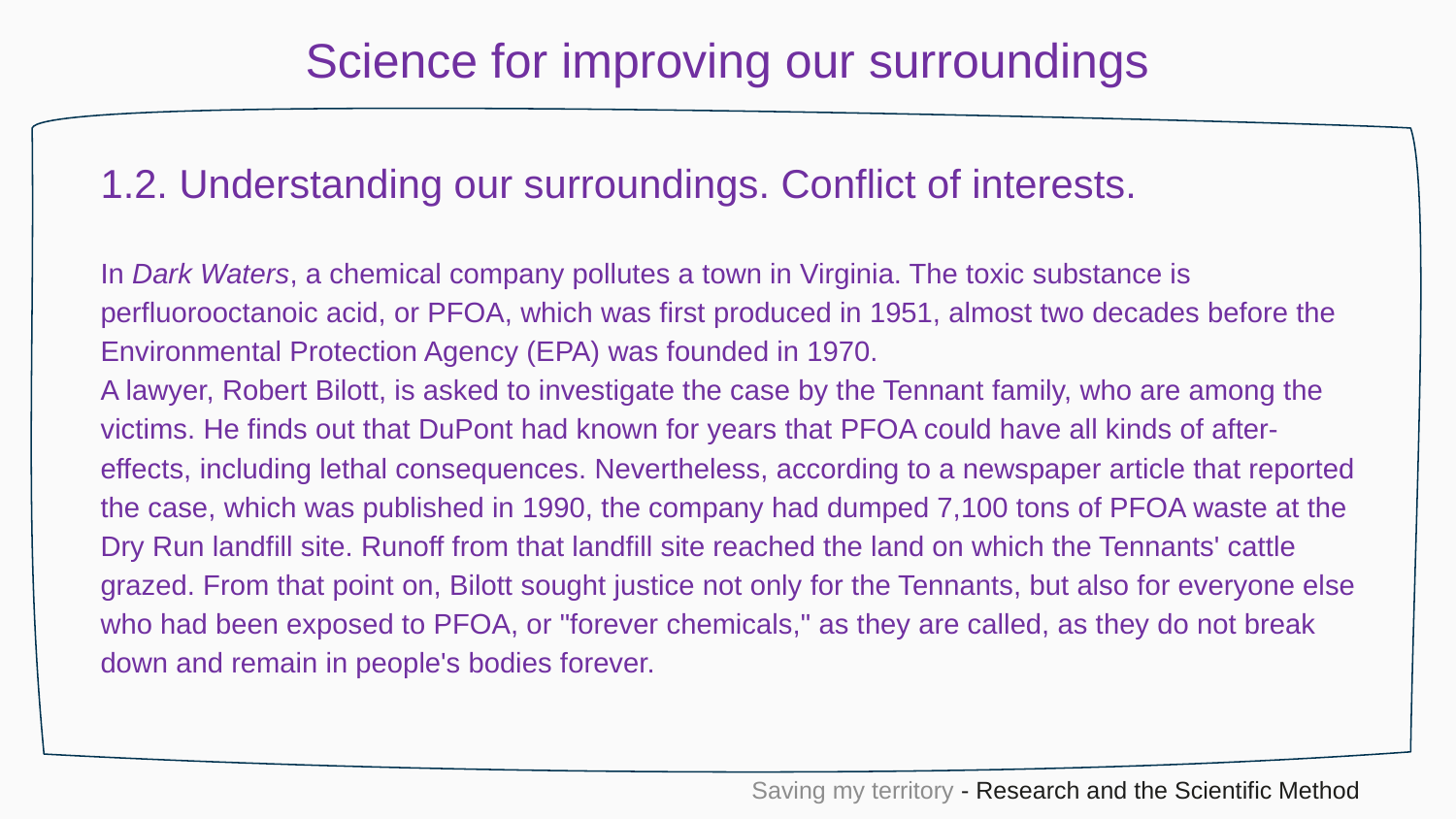

Science for improving our surroundings

1.2. Understanding our surroundings. Conflict of interests.
In Dark Waters, a chemical company pollutes a town in Virginia. The toxic substance is perfluorooctanoic acid, or PFOA, which was first produced in 1951, almost two decades before the Environmental Protection Agency (EPA) was founded in 1970.
A lawyer, Robert Bilott, is asked to investigate the case by the Tennant family, who are among the victims. He finds out that DuPont had known for years that PFOA could have all kinds of after-effects, including lethal consequences. Nevertheless, according to a newspaper article that reported the case, which was published in 1990, the company had dumped 7,100 tons of PFOA waste at the Dry Run landfill site. Runoff from that landfill site reached the land on which the Tennants' cattle grazed. From that point on, Bilott sought justice not only for the Tennants, but also for everyone else who had been exposed to PFOA, or "forever chemicals," as they are called, as they do not break down and remain in people's bodies forever.

Saving my territory - Research and the Scientific Method